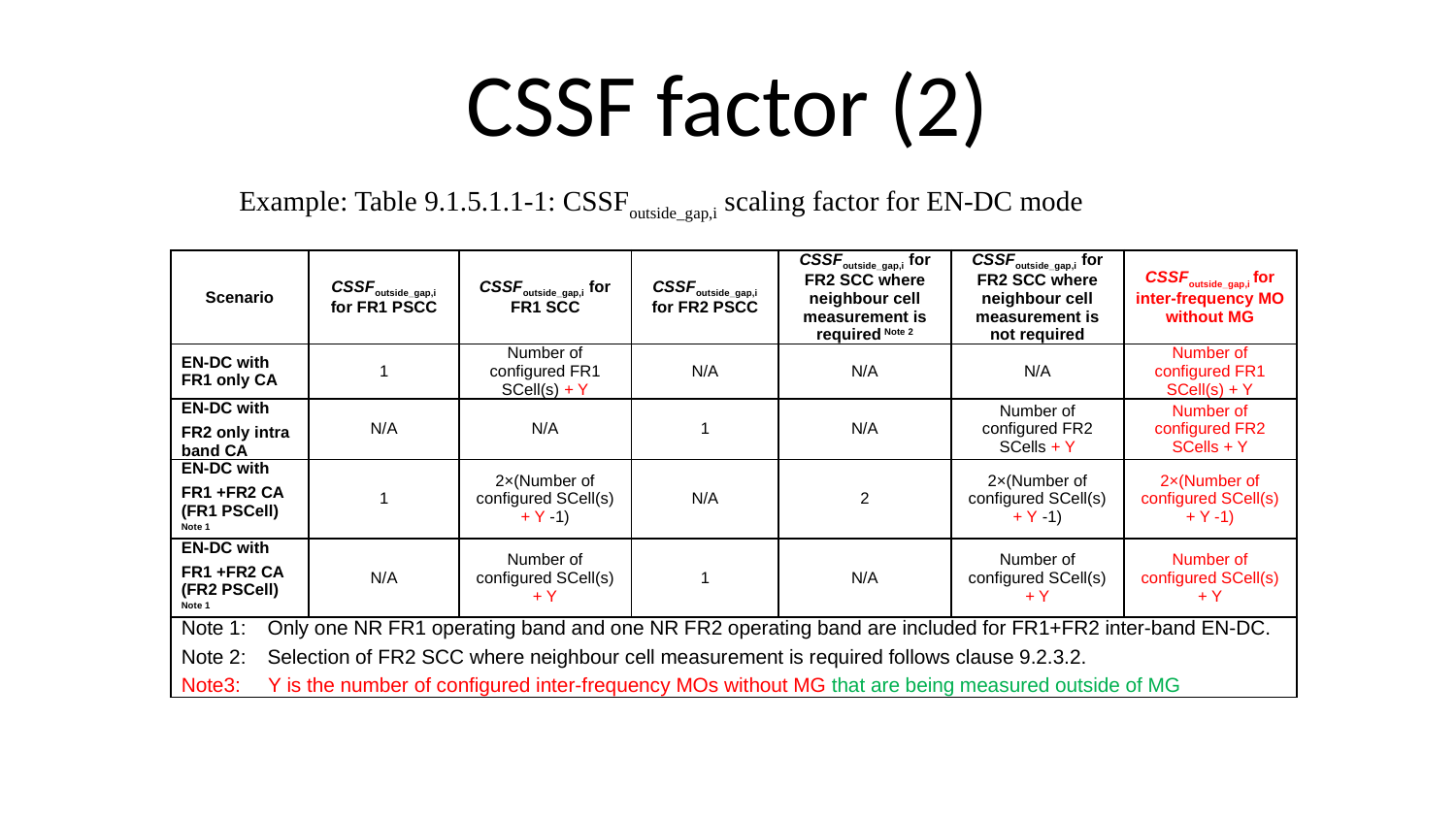

# CSSF factor (2)
Example: Table 9.1.5.1.1-1: CSSFoutside_gap,i scaling factor for EN-DC mode

| Scenario | CSSFoutside\_gap,i for FR1 PSCC | CSSFoutside\_gap,i for FR1 SCC | CSSFoutside\_gap,i for FR2 PSCC | CSSFoutside\_gap,i for FR2 SCC where neighbour cell measurement is required Note 2 | CSSFoutside\_gap,i for FR2 SCC where neighbour cell measurement is not required | CSSFoutside\_gap,i for inter-frequency MO without MG |
| --- | --- | --- | --- | --- | --- | --- |
| EN-DC with FR1 only CA | 1 | Number of configured FR1 SCell(s) + Y | N/A | N/A | N/A | Number of configured FR1 SCell(s) + Y |
| EN-DC with FR2 only intra band CA | N/A | N/A | 1 | N/A | Number of configured FR2 SCells + Y | Number of configured FR2 SCells + Y |
| EN-DC with FR1 +FR2 CA (FR1 PSCell) Note 1 | 1 | 2×(Number of configured SCell(s) + Y -1) | N/A | 2 | 2×(Number of configured SCell(s) + Y -1) | 2×(Number of configured SCell(s) + Y -1) |
| EN-DC with FR1 +FR2 CA (FR2 PSCell) Note 1 | N/A | Number of configured SCell(s) + Y | 1 | N/A | Number of configured SCell(s) + Y | Number of configured SCell(s) + Y |
| Note 1: Only one NR FR1 operating band and one NR FR2 operating band are included for FR1+FR2 inter-band EN-DC. Note 2: Selection of FR2 SCC where neighbour cell measurement is required follows clause 9.2.3.2. Note3: Y is the number of configured inter-frequency MOs without MG that are being measured outside of MG |  |  |  |  |  |  |